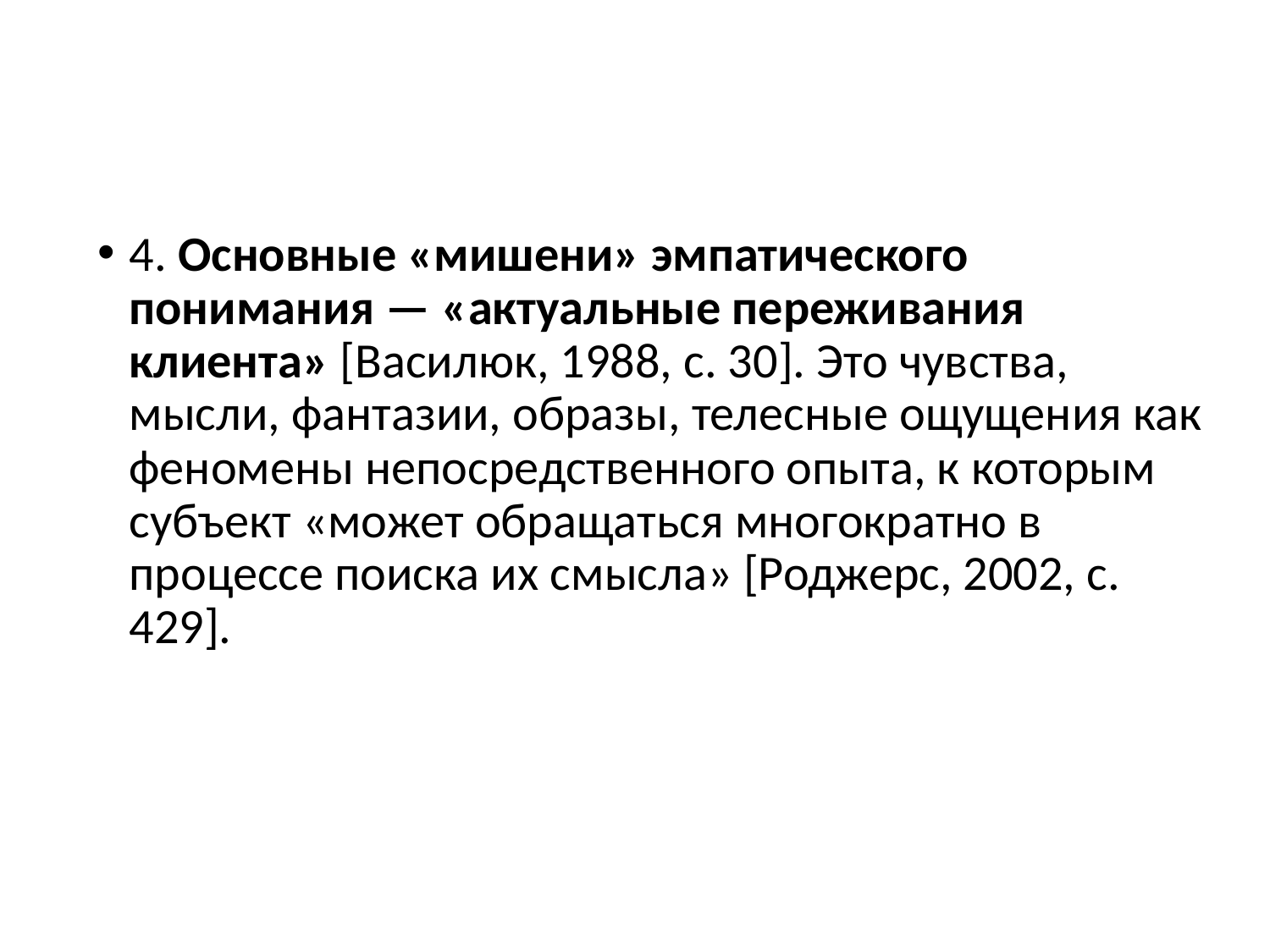

#
4. Основные «мишени» эмпатического понимания — «актуальные переживания клиента» [Василюк, 1988, с. 30]. Это чувства, мысли, фантазии, образы, телесные ощущения как феномены непосредственного опыта, к которым субъект «может обращаться многократно в процессе поиска их смысла» [Роджерс, 2002, с. 429].